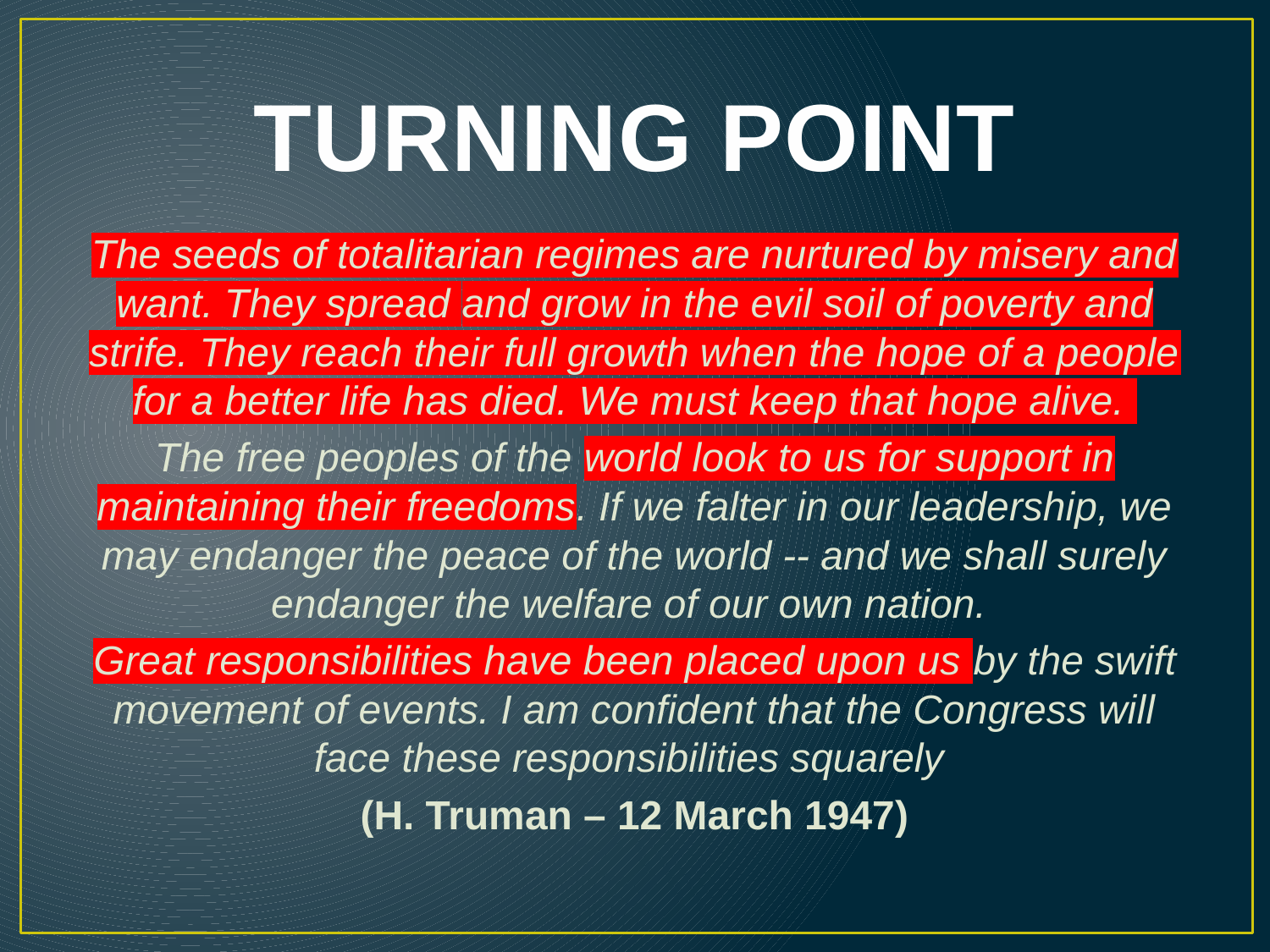

# TURNING POINT
The seeds of totalitarian regimes are nurtured by misery and want. They spread and grow in the evil soil of poverty and strife. They reach their full growth when the hope of a people for a better life has died. We must keep that hope alive.
The free peoples of the world look to us for support in maintaining their freedoms. If we falter in our leadership, we may endanger the peace of the world -- and we shall surely endanger the welfare of our own nation.
Great responsibilities have been placed upon us by the swift movement of events. I am confident that the Congress will face these responsibilities squarely
(H. Truman – 12 March 1947)